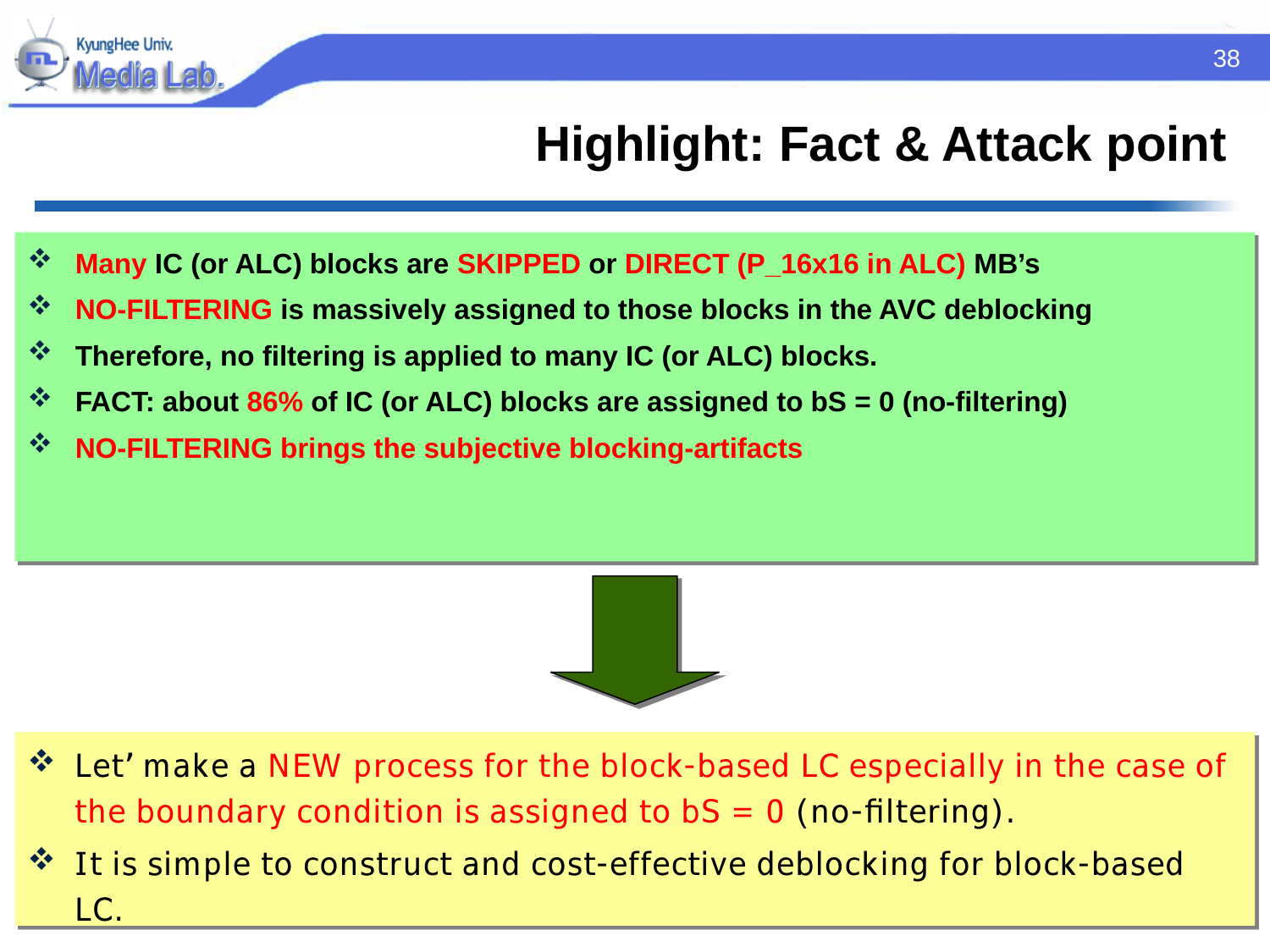

38
# Highlight: Fact & Attack point

Many IC (or ALC) blocks are SKIPPED or DIRECT (P_16x16 in ALC) MB’s
NO-FILTERING is massively assigned to those blocks in the AVC deblocking
Therefore, no filtering is applied to many IC (or ALC) blocks.
FACT: about 86% of IC (or ALC) blocks are assigned to bS = 0 (no-filtering)
NO-FILTERING brings the subjective blocking-artifacts

Let’ make a NEW process for the block-based LC especially in the case of the boundary condition is assigned to bS = 0 (no-filtering).
It is simple to construct and cost-effective deblocking for block-based LC.